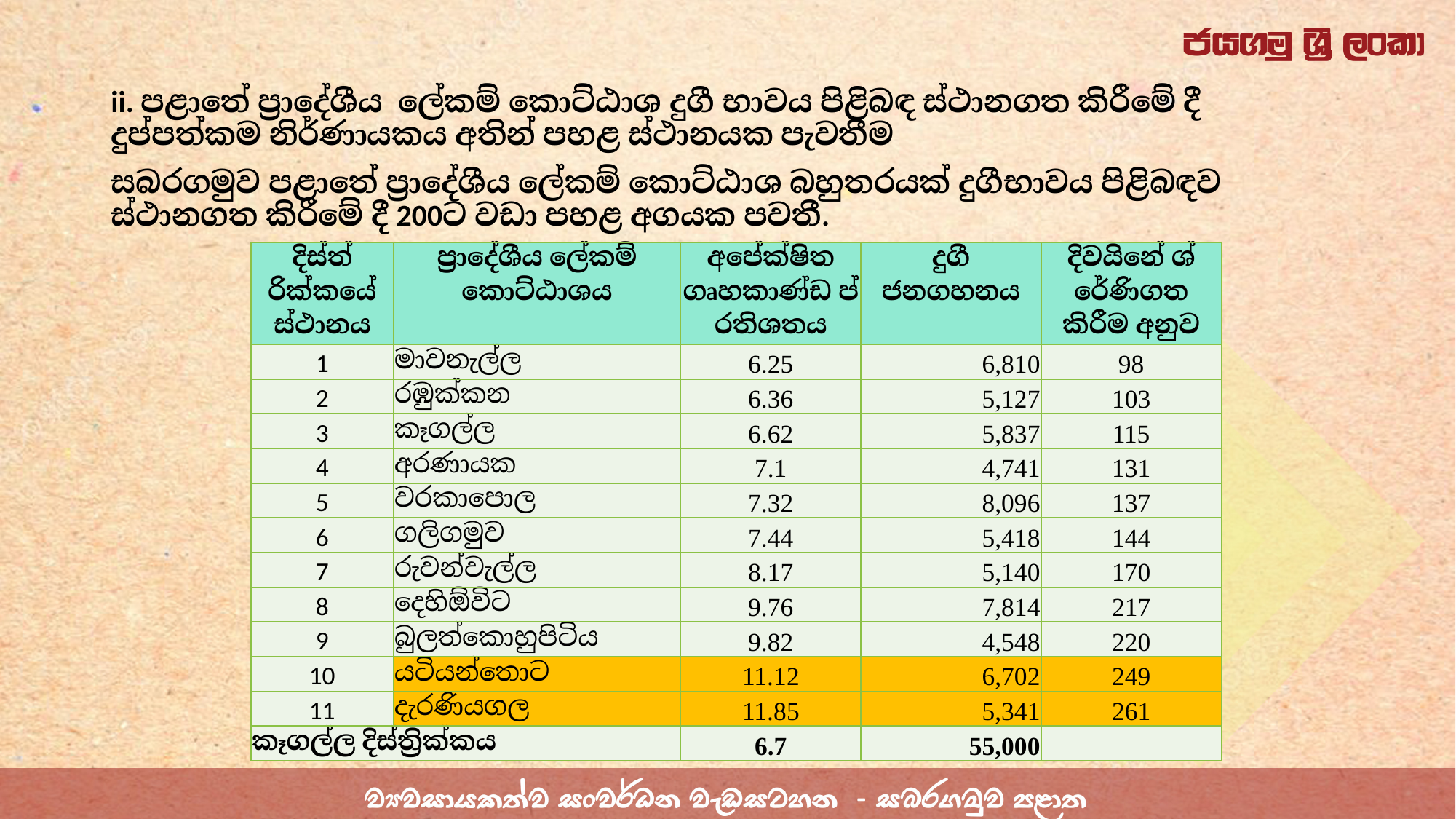

ii. පළාතේ ප්‍රාදේශීය  ලේකම් කොට්ඨාශ දුගී භාවය පිළිබඳ ස්ථානගත කිරීමේ දී දුප්පත්කම නිර්ණායකය අතින් පහළ ස්ථානයක පැවතීම
සබරගමුව පළාතේ ප්‍රාදේශීය ලේකම් කොට්ඨාශ බහුතරයක් දුගීභාවය පිළිබඳව ස්ථානගත කිරීමේ දී 200ට වඩා පහළ අගයක පවතී.

| දිස්ත්‍රික්කයේ ස්ථානය | ප්‍රාදේශීය ලේකම් කොට්ඨාශය | අපේක්ෂිත ගෘහකාණ්ඩ ප්‍රතිශතය | දුගී ජනගහනය | දිවයිනේ ශ්‍රේණිගත කිරීම අනුව |
| --- | --- | --- | --- | --- |
| 1 | මාවනැල්ල | 6.25 | 6,810 | 98 |
| 2 | රඹුක්කන | 6.36 | 5,127 | 103 |
| 3 | කෑගල්ල | 6.62 | 5,837 | 115 |
| 4 | අරණායක | 7.1 | 4,741 | 131 |
| 5 | වරකාපොල | 7.32 | 8,096 | 137 |
| 6 | ගලිගමුව | 7.44 | 5,418 | 144 |
| 7 | රුවන්වැල්ල | 8.17 | 5,140 | 170 |
| 8 | දෙහිඕවිට | 9.76 | 7,814 | 217 |
| 9 | බුලත්කොහුපිටිය | 9.82 | 4,548 | 220 |
| 10 | යටියන්තොට | 11.12 | 6,702 | 249 |
| 11 | දැරණියගල | 11.85 | 5,341 | 261 |
| කෑගල්ල දිස්ත්‍රික්කය |  | 6.7 | 55,000 |  |